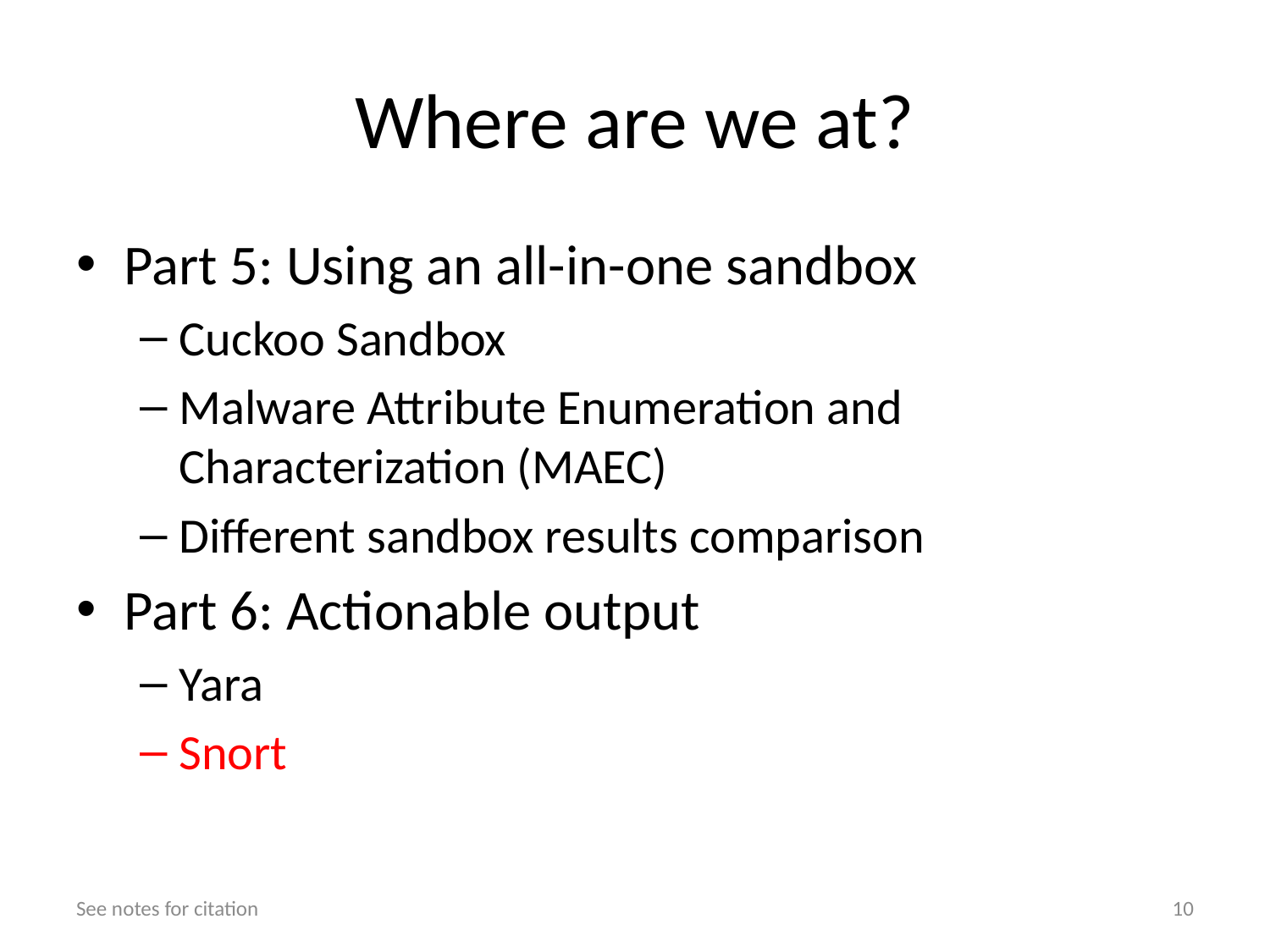

# Where are we at?
Part 5: Using an all-in-one sandbox
Cuckoo Sandbox
Malware Attribute Enumeration and Characterization (MAEC)
Different sandbox results comparison
Part 6: Actionable output
Yara
Snort

See notes for citation
10